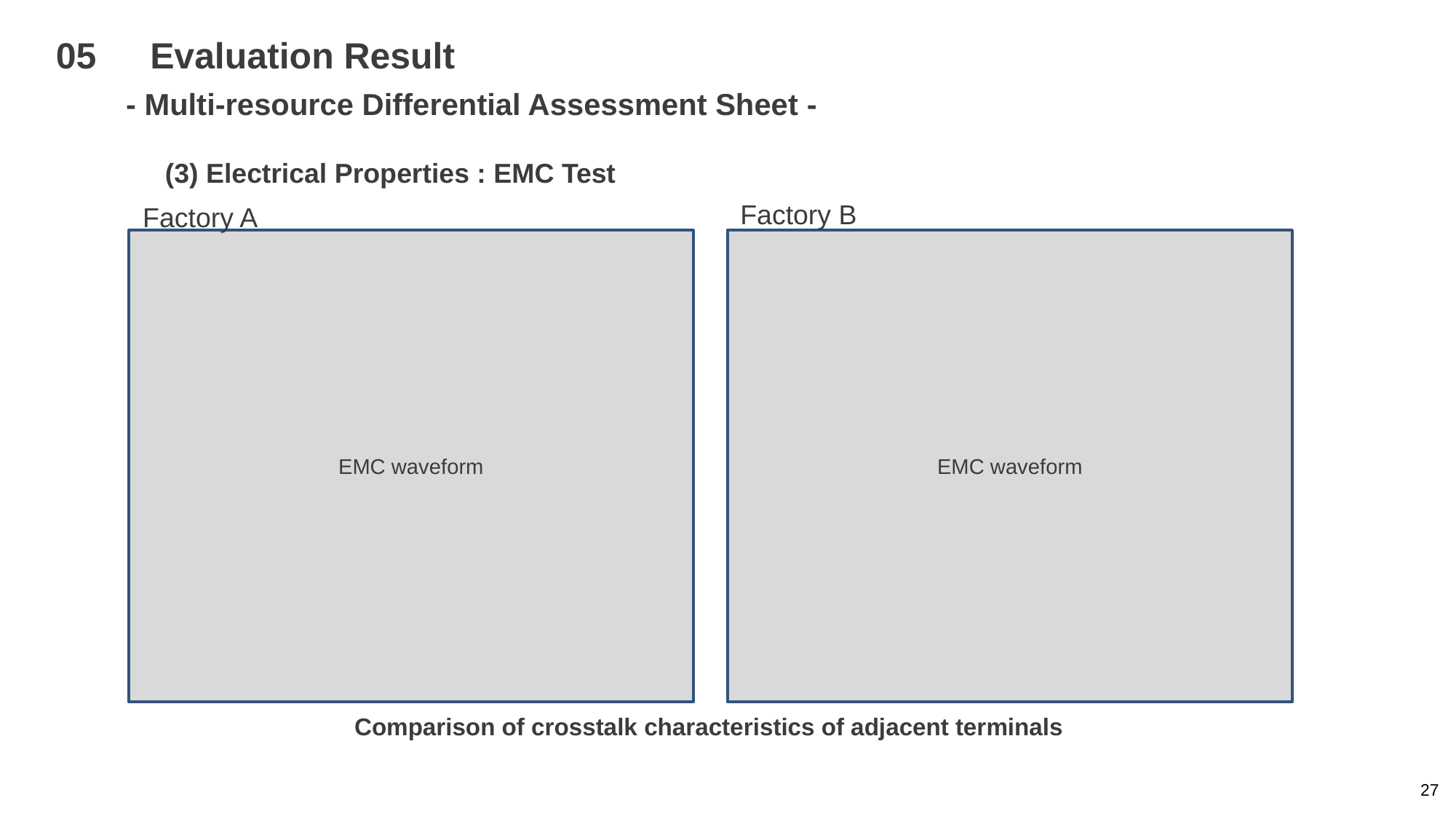

# 05　Evaluation Result
- Multi-resource Differential Assessment Sheet -
(3) Electrical Properties : EMC Test
Factory B
Factory A
EMC waveform
EMC waveform
Comparison of crosstalk characteristics of adjacent terminals